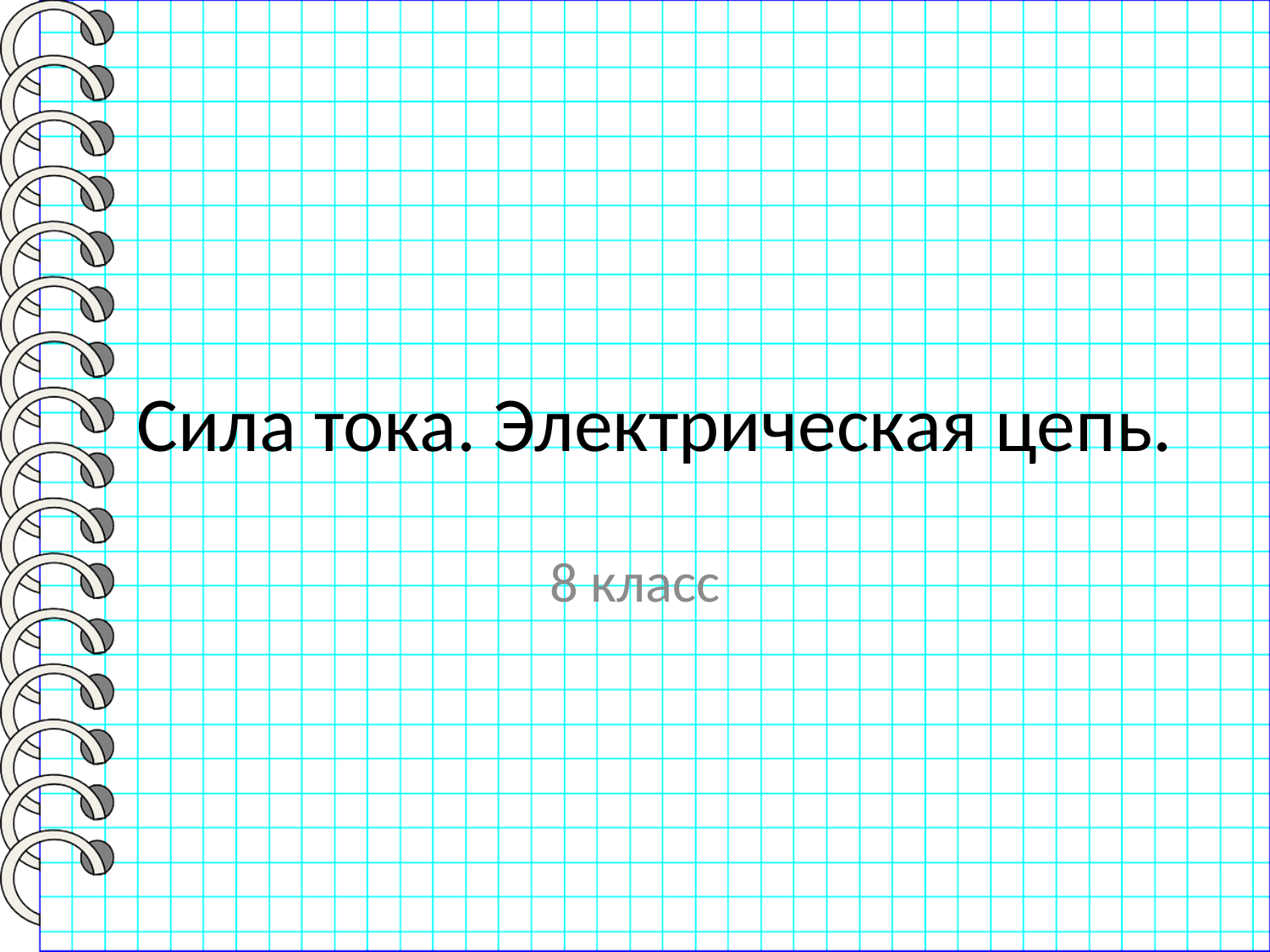

# Сила тока. Электрическая цепь.
8 класс